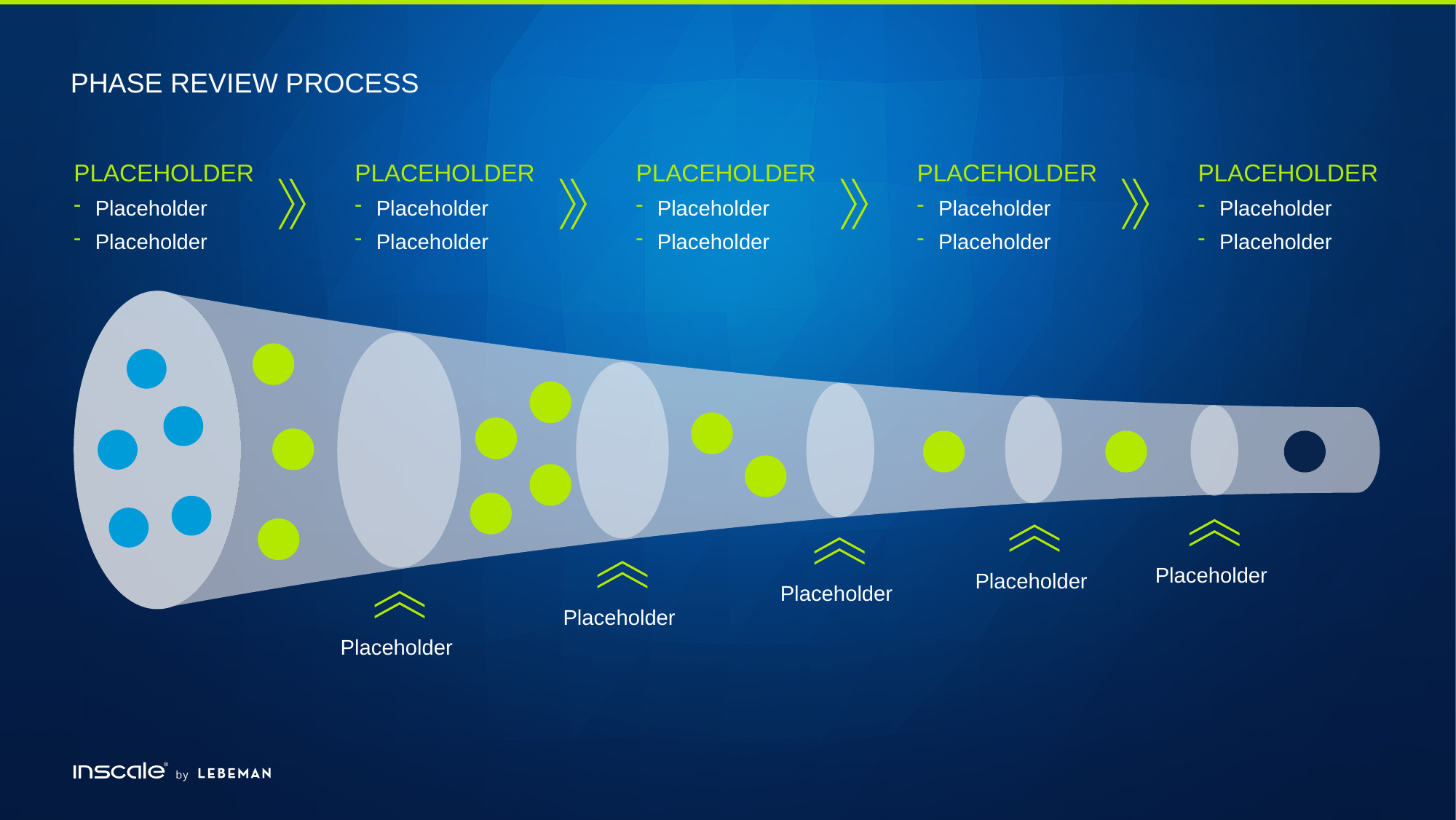

# phase review process

placeholder
Placeholder
Placeholder
placeholder
Placeholder
Placeholder
placeholder
Placeholder
Placeholder
placeholder
Placeholder
Placeholder
placeholder
Placeholder
Placeholder

Placeholder
Placeholder

Placeholder
Placeholder
Placeholder